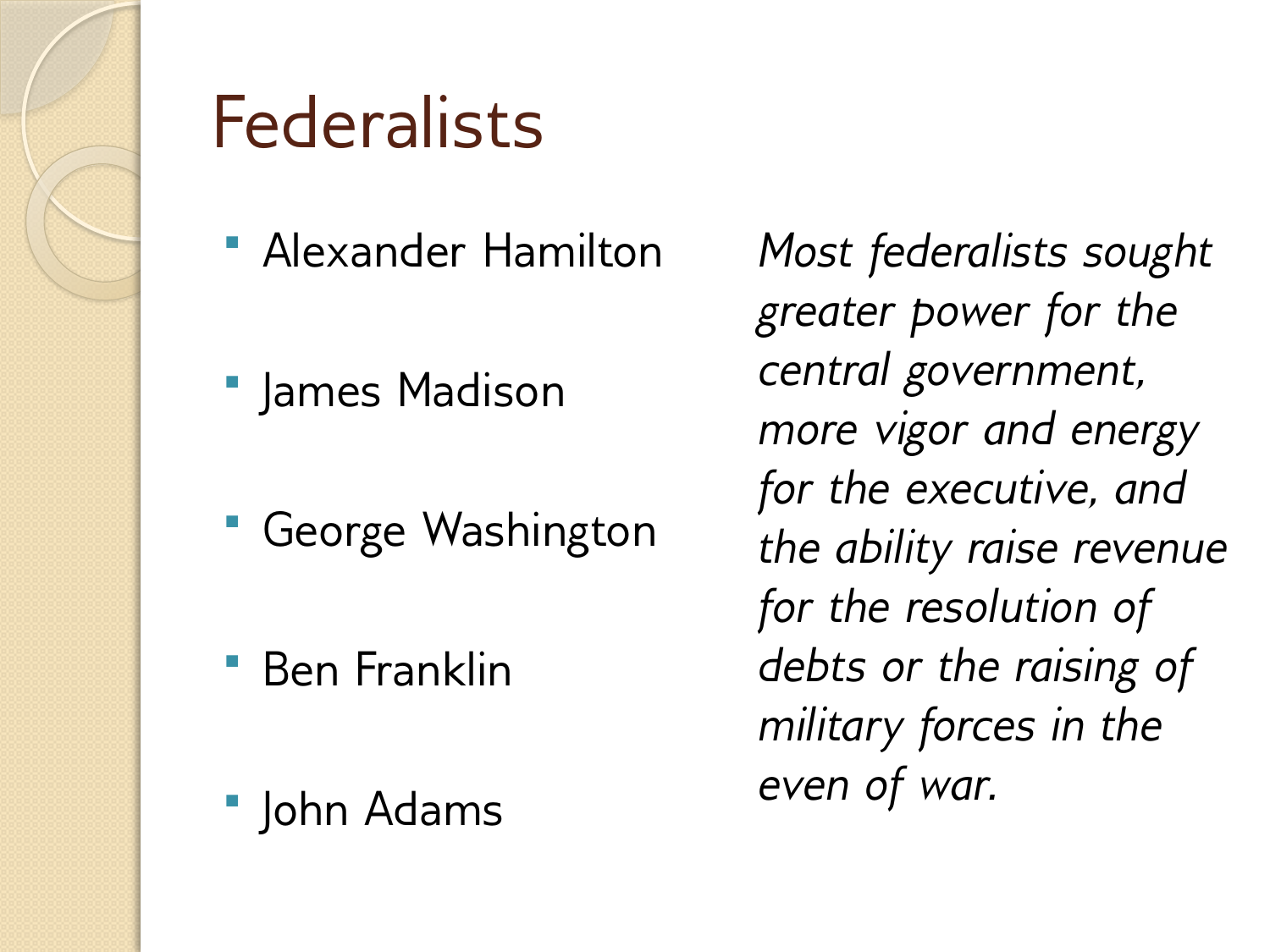

# Federalists
Alexander Hamilton

James Madison

George Washington

Ben Franklin

John Adams
Most federalists sought greater power for the central government, more vigor and energy for the executive, and the ability raise revenue for the resolution of debts or the raising of military forces in the even of war.